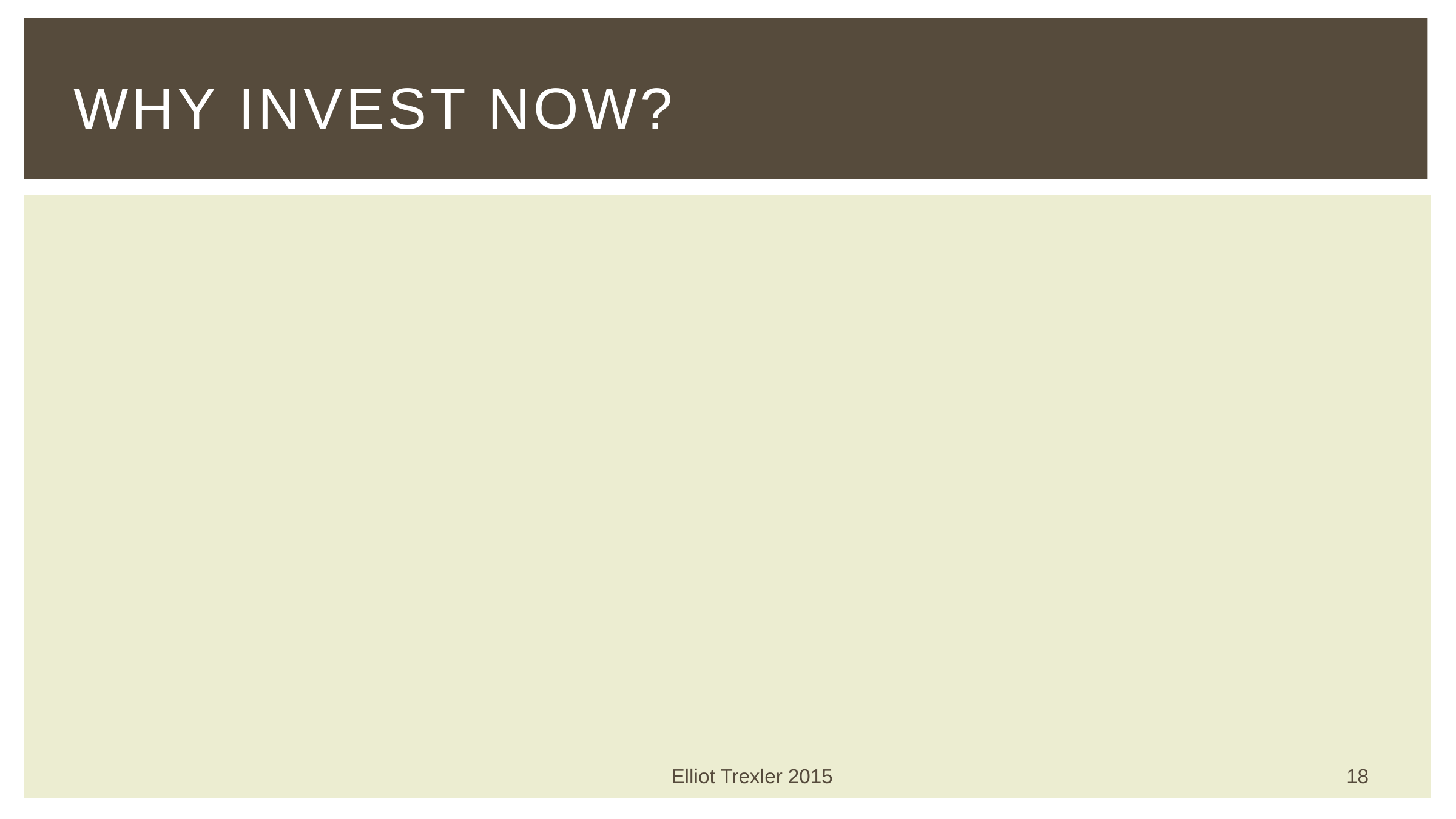

# WHY INVEST NOW?

18
Elliot Trexler 2015